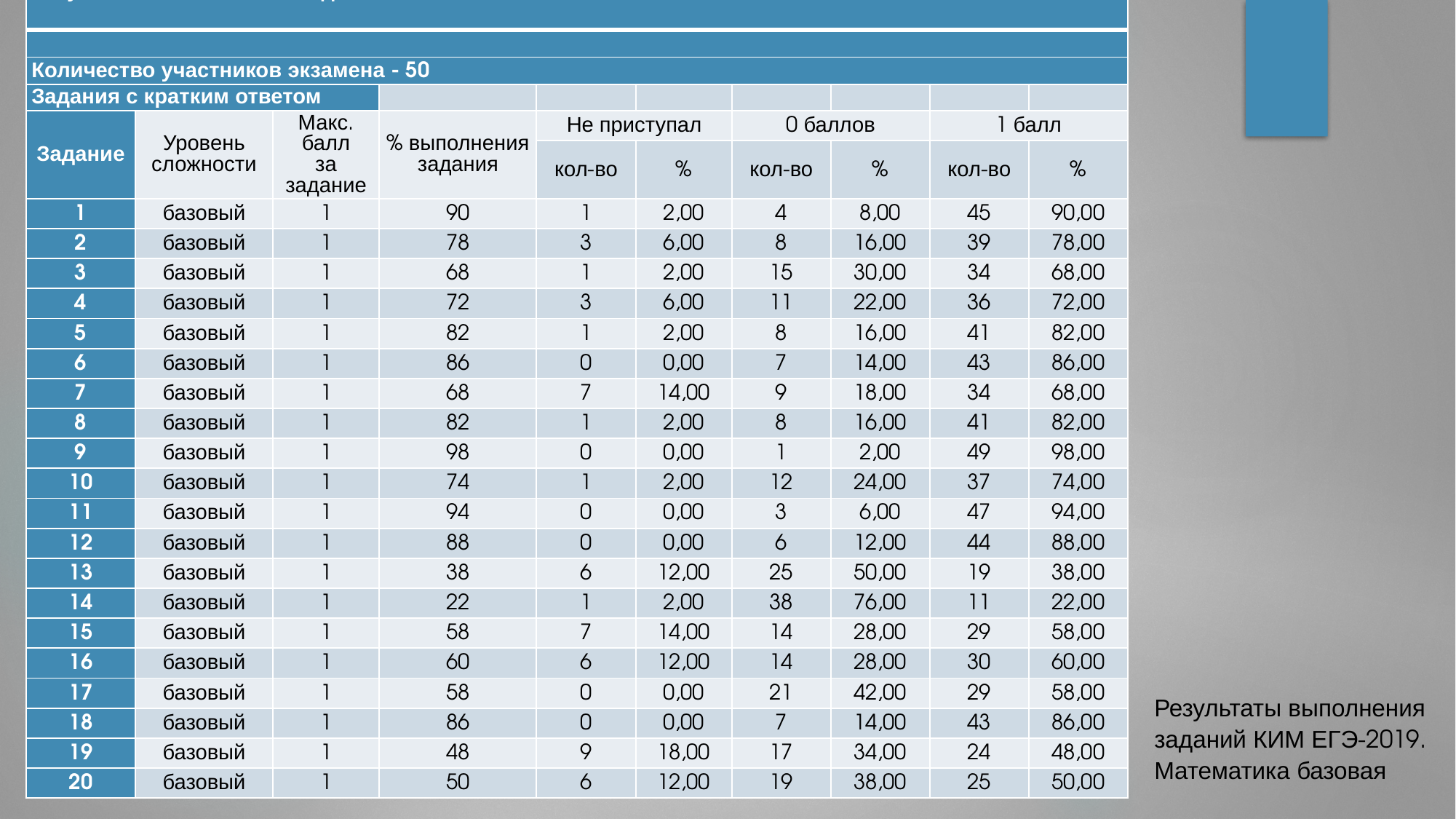

| Результаты выполнения заданий КИМ ЕГЭ-2019. 22 - Математика базовая |  |  |  |  |  |  |  |  |  |
| --- | --- | --- | --- | --- | --- | --- | --- | --- | --- |
|  |  |  |  |  |  |  |  |  |  |
| Количество участников экзамена - 50 |  |  |  |  |  |  |  |  |  |
| Задания с кратким ответом |  |  |  |  |  |  |  |  |  |
| Задание | Уровень сложности | Макс. балл за задание | % выполнения задания | Не приступал |  | 0 баллов |  | 1 балл |  |
|  |  |  |  | кол-во | % | кол-во | % | кол-во | % |
| 1 | базовый | 1 | 90 | 1 | 2,00 | 4 | 8,00 | 45 | 90,00 |
| 2 | базовый | 1 | 78 | 3 | 6,00 | 8 | 16,00 | 39 | 78,00 |
| 3 | базовый | 1 | 68 | 1 | 2,00 | 15 | 30,00 | 34 | 68,00 |
| 4 | базовый | 1 | 72 | 3 | 6,00 | 11 | 22,00 | 36 | 72,00 |
| 5 | базовый | 1 | 82 | 1 | 2,00 | 8 | 16,00 | 41 | 82,00 |
| 6 | базовый | 1 | 86 | 0 | 0,00 | 7 | 14,00 | 43 | 86,00 |
| 7 | базовый | 1 | 68 | 7 | 14,00 | 9 | 18,00 | 34 | 68,00 |
| 8 | базовый | 1 | 82 | 1 | 2,00 | 8 | 16,00 | 41 | 82,00 |
| 9 | базовый | 1 | 98 | 0 | 0,00 | 1 | 2,00 | 49 | 98,00 |
| 10 | базовый | 1 | 74 | 1 | 2,00 | 12 | 24,00 | 37 | 74,00 |
| 11 | базовый | 1 | 94 | 0 | 0,00 | 3 | 6,00 | 47 | 94,00 |
| 12 | базовый | 1 | 88 | 0 | 0,00 | 6 | 12,00 | 44 | 88,00 |
| 13 | базовый | 1 | 38 | 6 | 12,00 | 25 | 50,00 | 19 | 38,00 |
| 14 | базовый | 1 | 22 | 1 | 2,00 | 38 | 76,00 | 11 | 22,00 |
| 15 | базовый | 1 | 58 | 7 | 14,00 | 14 | 28,00 | 29 | 58,00 |
| 16 | базовый | 1 | 60 | 6 | 12,00 | 14 | 28,00 | 30 | 60,00 |
| 17 | базовый | 1 | 58 | 0 | 0,00 | 21 | 42,00 | 29 | 58,00 |
| 18 | базовый | 1 | 86 | 0 | 0,00 | 7 | 14,00 | 43 | 86,00 |
| 19 | базовый | 1 | 48 | 9 | 18,00 | 17 | 34,00 | 24 | 48,00 |
| 20 | базовый | 1 | 50 | 6 | 12,00 | 19 | 38,00 | 25 | 50,00 |
#
Результаты выполнения
заданий КИМ ЕГЭ-2019.
Математика базовая